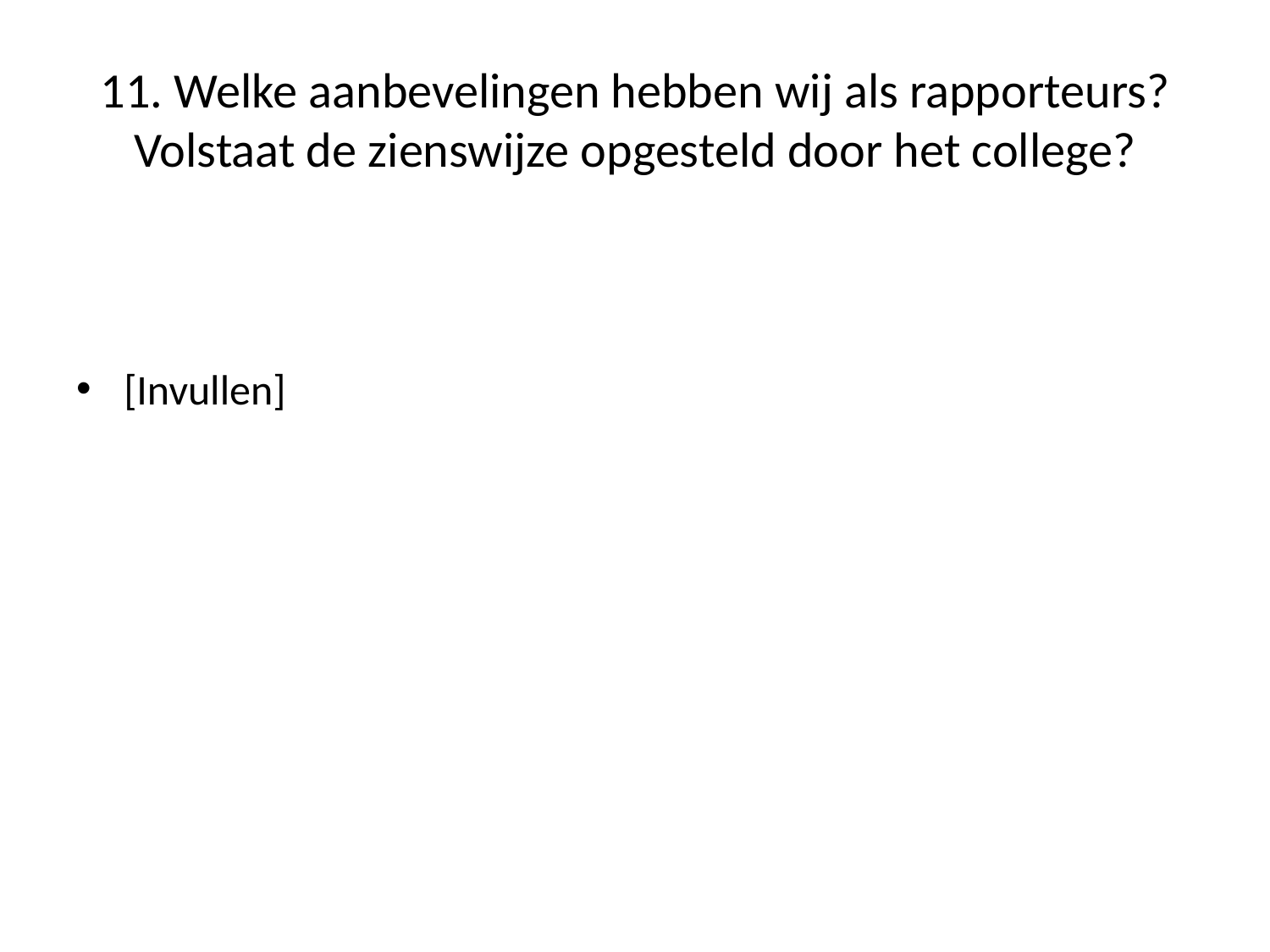

# 11. Welke aanbevelingen hebben wij als rapporteurs? Volstaat de zienswijze opgesteld door het college?
[Invullen]